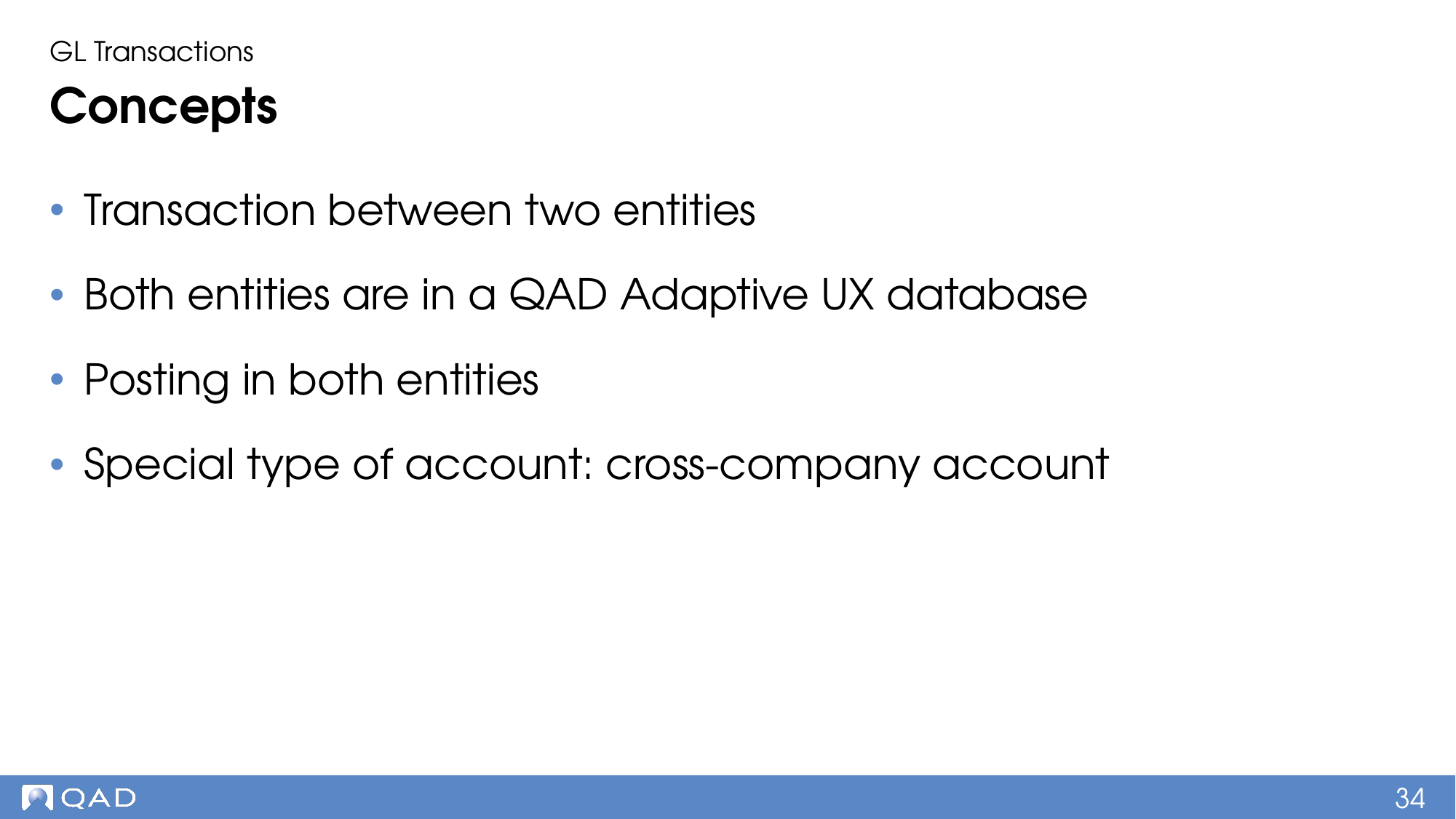

GL Transactions
# Concepts
Transaction between two entities
Both entities are in a QAD Adaptive UX database
Posting in both entities
Special type of account: cross-company account

34